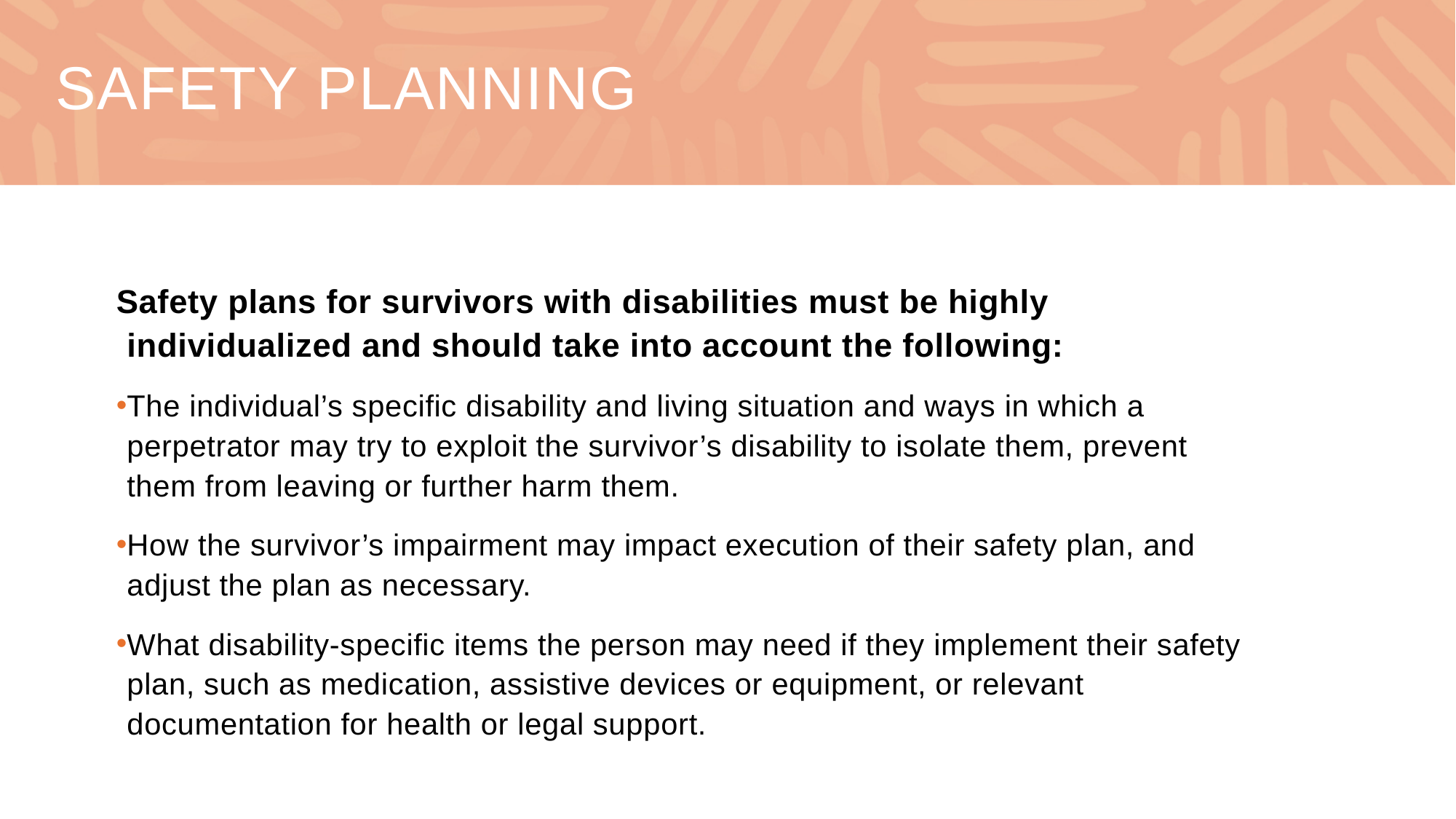

# safety planning
Safety plans for survivors with disabilities must be highly individualized and should take into account the following:
The individual’s specific disability and living situation and ways in which a perpetrator may try to exploit the survivor’s disability to isolate them, prevent them from leaving or further harm them.
How the survivor’s impairment may impact execution of their safety plan, and adjust the plan as necessary.
What disability-specific items the person may need if they implement their safety plan, such as medication, assistive devices or equipment, or relevant documentation for health or legal support.